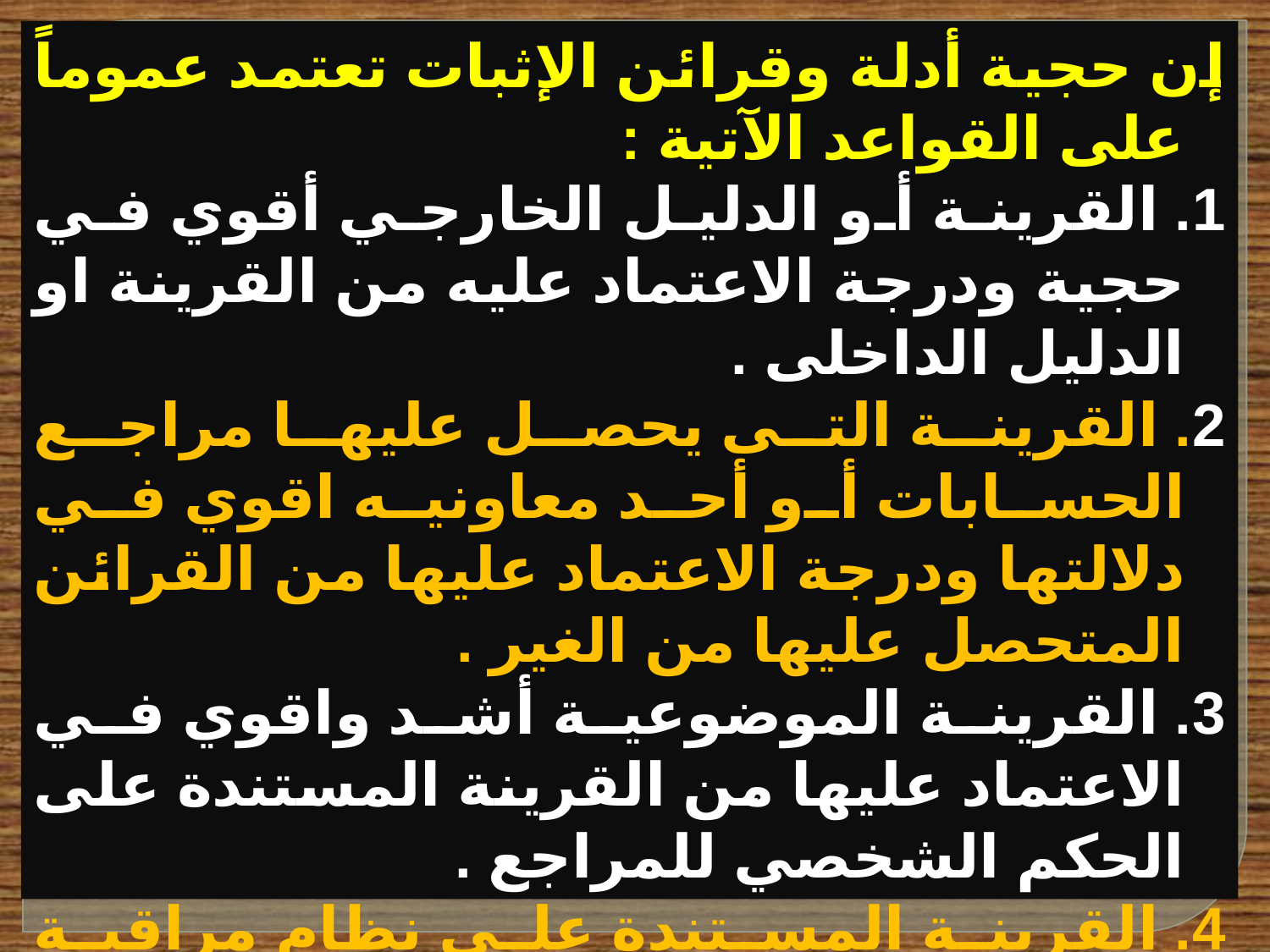

إن حجية أدلة وقرائن الإثبات تعتمد عموماً على القواعد الآتية :
1. القرينة أو الدليل الخارجي أقوي في حجية ودرجة الاعتماد عليه من القرينة او الدليل الداخلى .
2. القرينة التى يحصل عليها مراجع الحسابات أو أحد معاونيه اقوي في دلالتها ودرجة الاعتماد عليها من القرائن المتحصل عليها من الغير .
3. القرينة الموضوعية أشد واقوي في الاعتماد عليها من القرينة المستندة على الحكم الشخصي للمراجع .
4. القرينة المستندة على نظام مراقبة داخلية متينة أفضل في الدلالة ودرجة الاعتماد على تلك المستندة على نظام مراقبة داخلية ضعيفة.